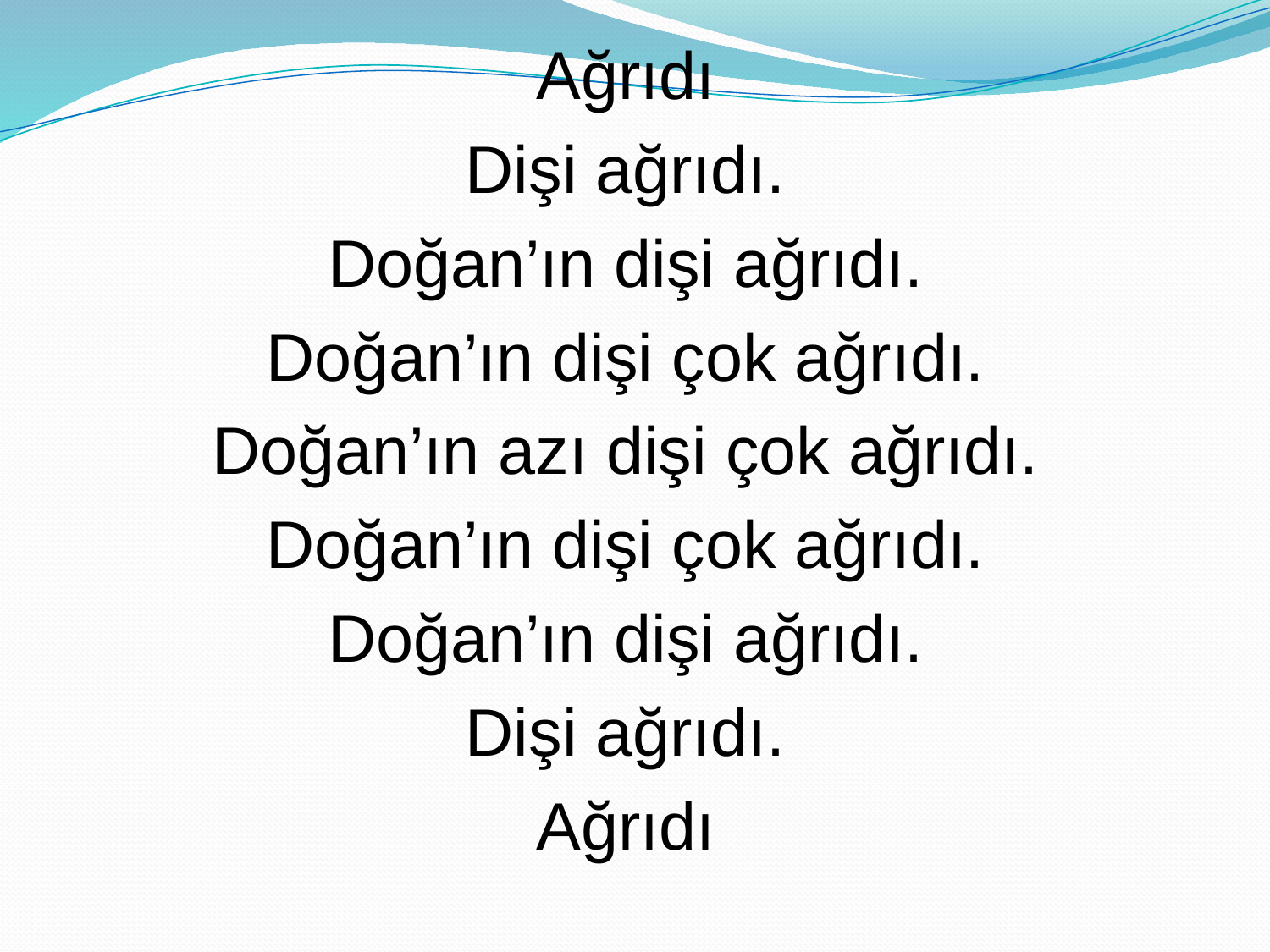

Ağrıdı
Dişi ağrıdı.
Doğan’ın dişi ağrıdı.
Doğan’ın dişi çok ağrıdı.
Doğan’ın azı dişi çok ağrıdı.
Doğan’ın dişi çok ağrıdı.
Doğan’ın dişi ağrıdı.
Dişi ağrıdı.
Ağrıdı